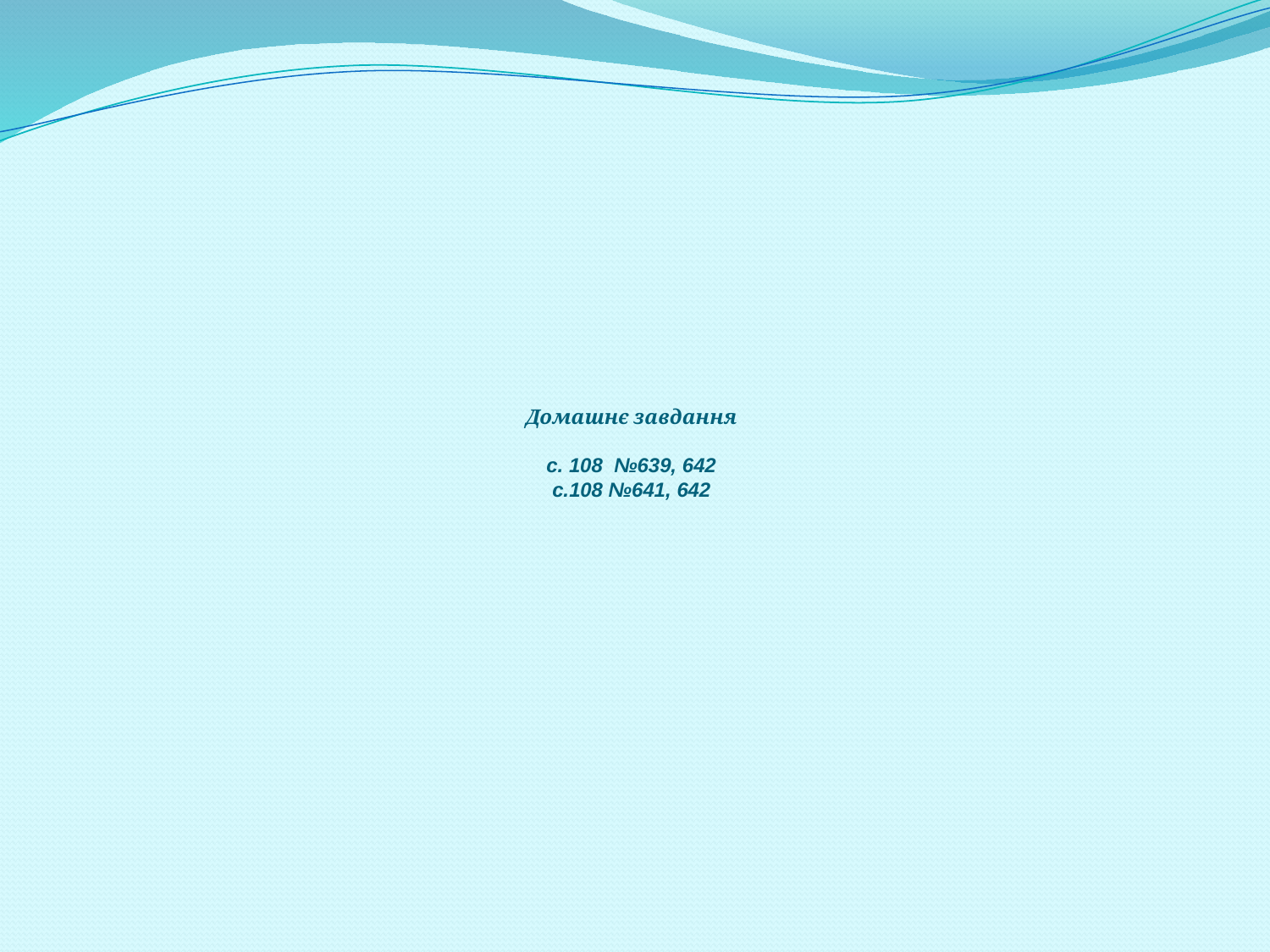

# Домашнє завдання с. 108  №639, 642 с.108 №641, 642